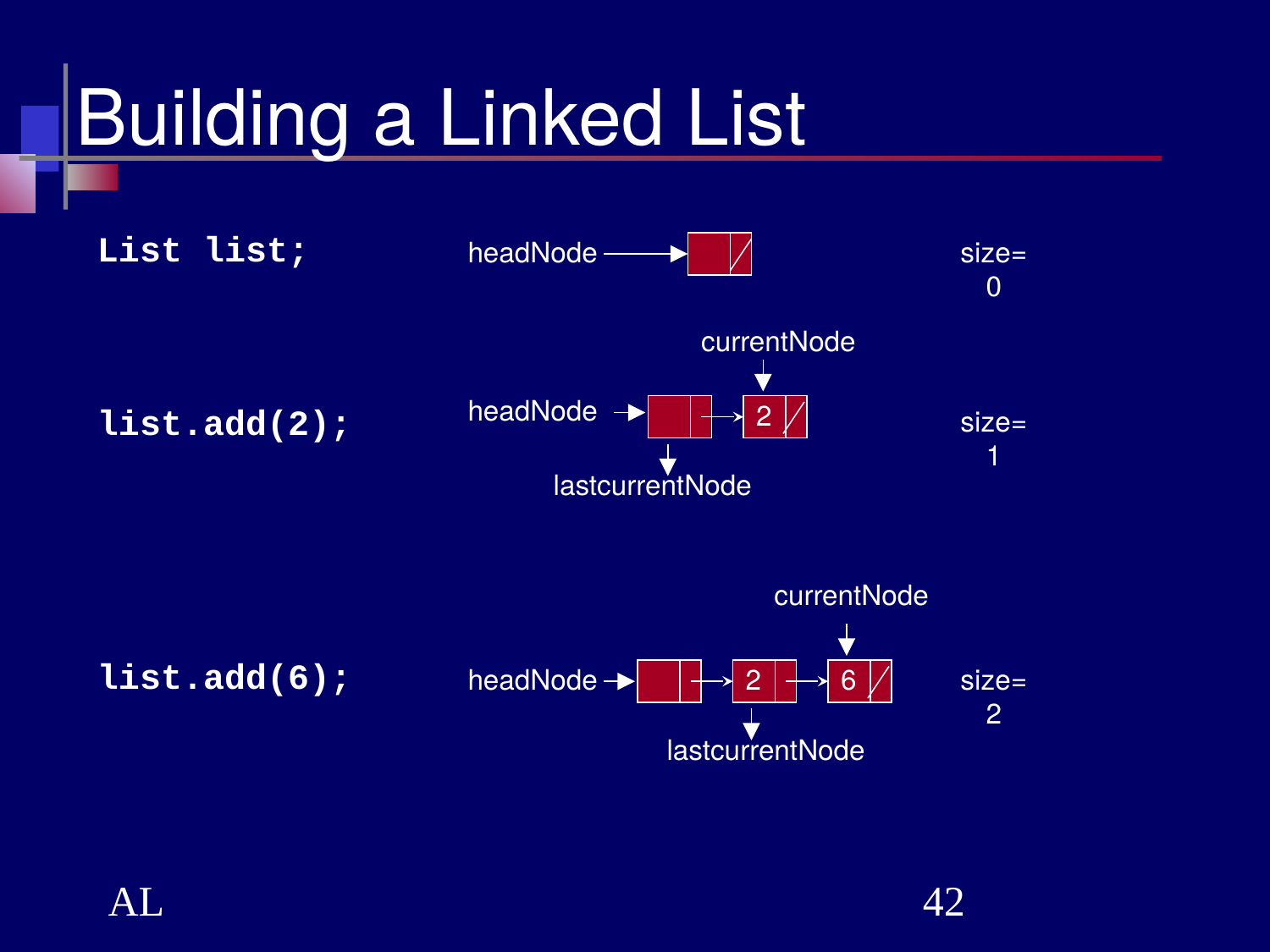

# Building a Linked List

List list;
headNode
size=0

currentNode
headNode
2

size=1
list.add(2);
lastcurrentNode
currentNode
list.add(6);
headNode
2
6
size=2

lastcurrentNode

AL
42